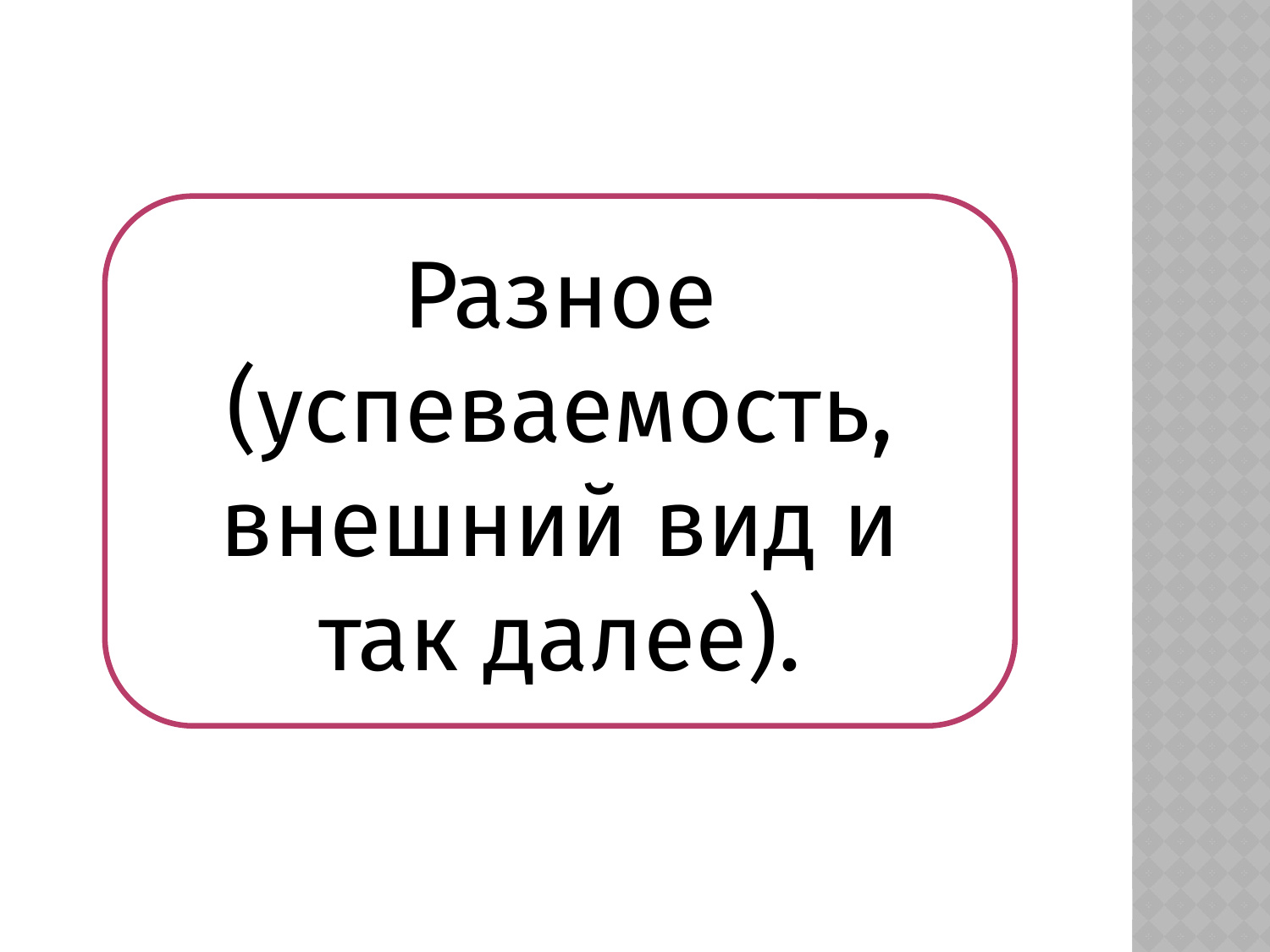

Разное (успеваемость, внешний вид и так далее).